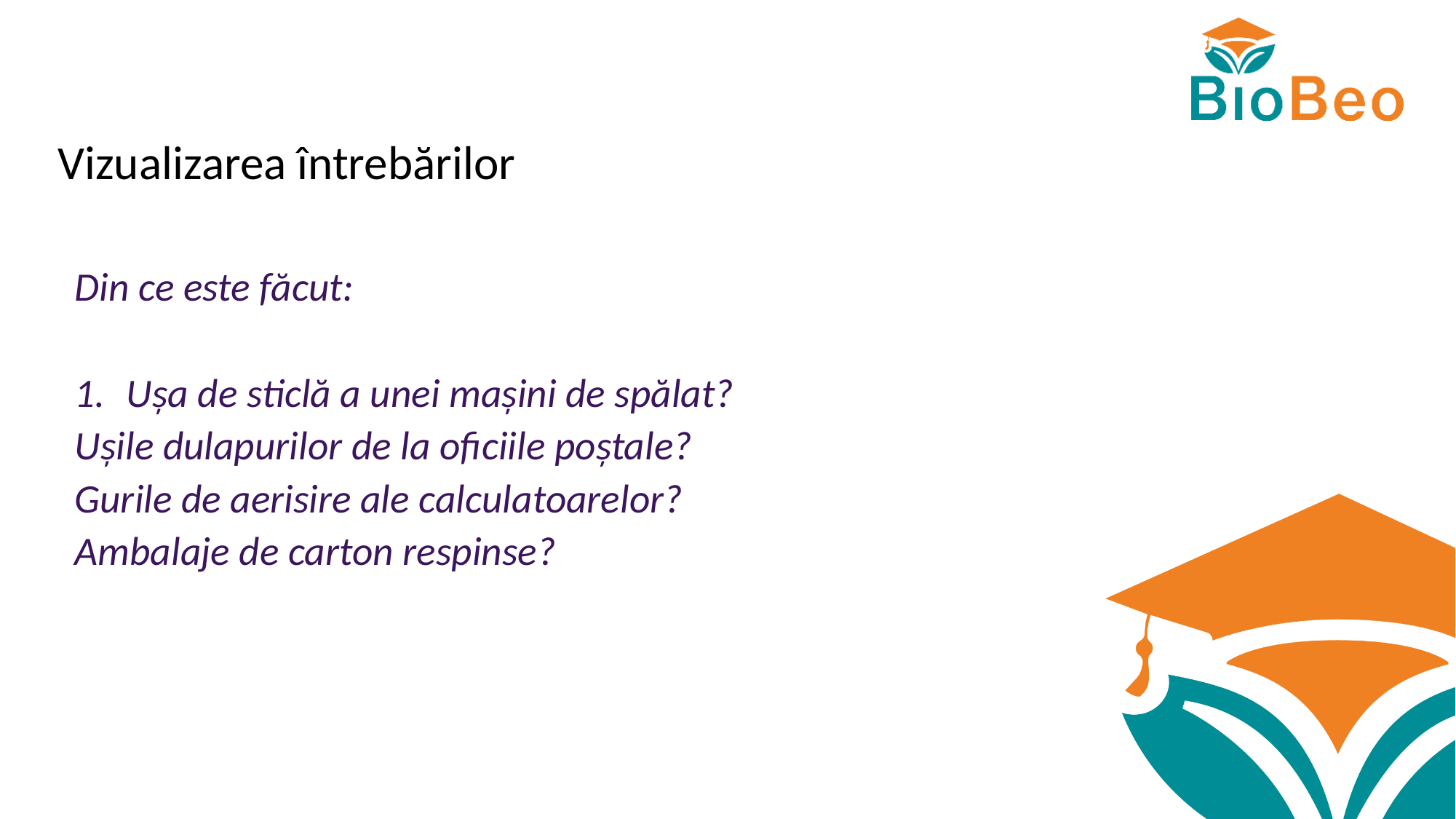

# Vizualizarea întrebărilor
Din ce este făcut:

Ușa de sticlă a unei mașini de spălat?
Ușile dulapurilor de la oficiile poștale?
Gurile de aerisire ale calculatoarelor?
Ambalaje de carton respinse?